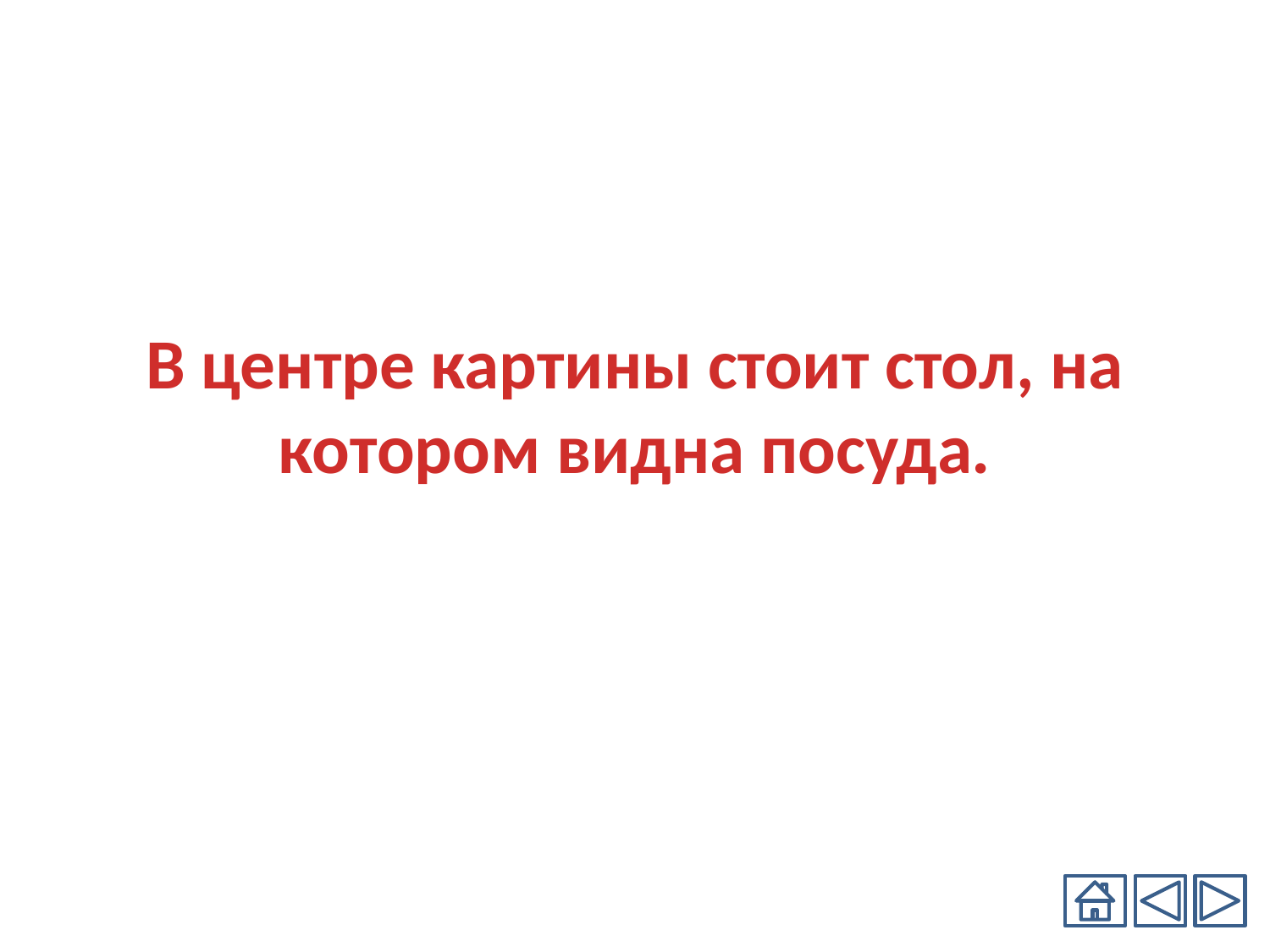

В центре картины стоит стол, на котором видна посуда.